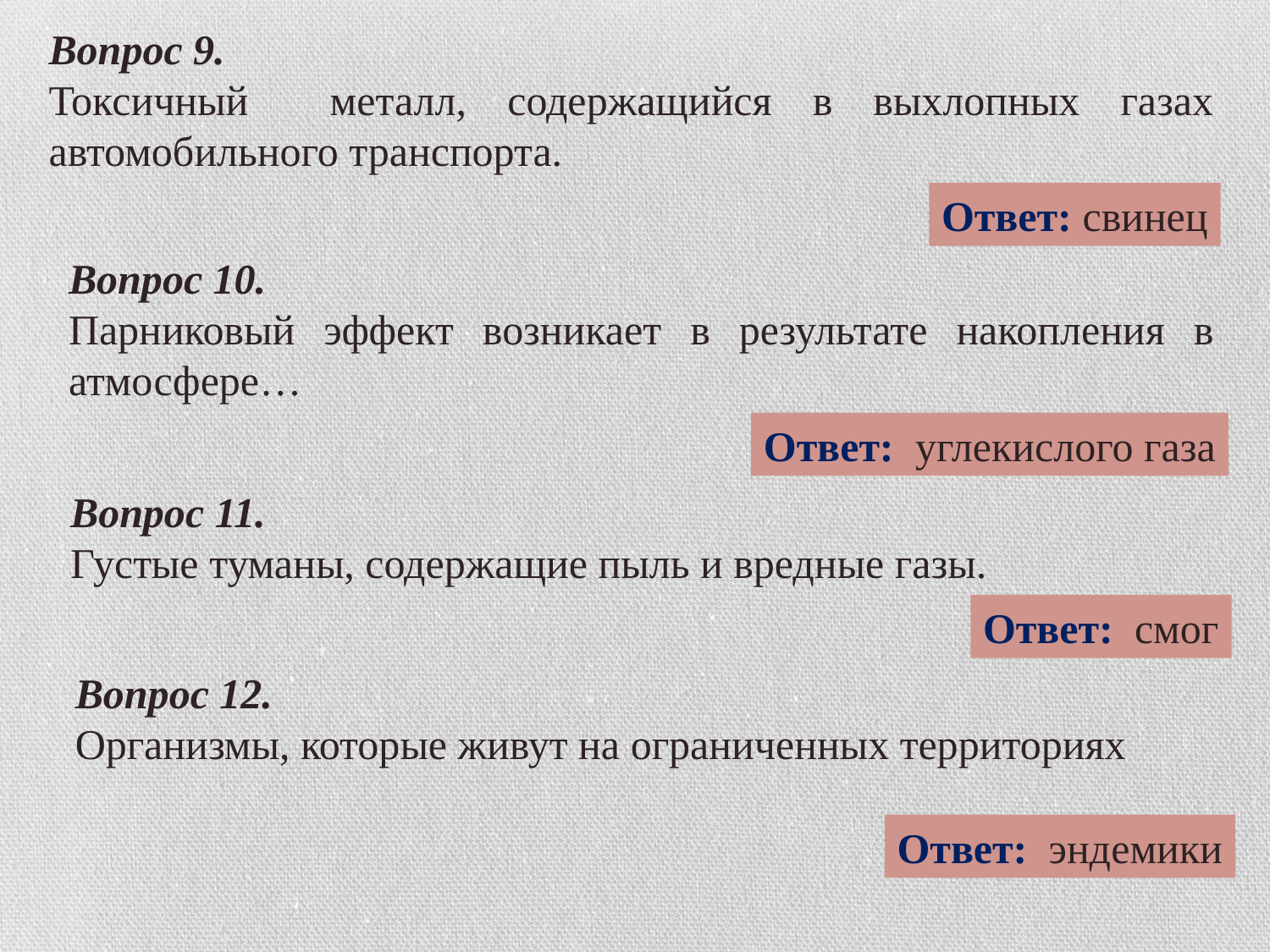

Вопрос 9.
Токсичный  металл, содержащийся в выхлопных газах автомобильного транспорта.
Ответ: свинец
Вопрос 10.
Парниковый эффект возникает в результате накопления в атмосфере…
Ответ:  углекислого газа
Вопрос 11.
Густые туманы, содержащие пыль и вредные газы.
Ответ:  смог
Вопрос 12.
Организмы, которые живут на ограниченных территориях
Ответ:  эндемики